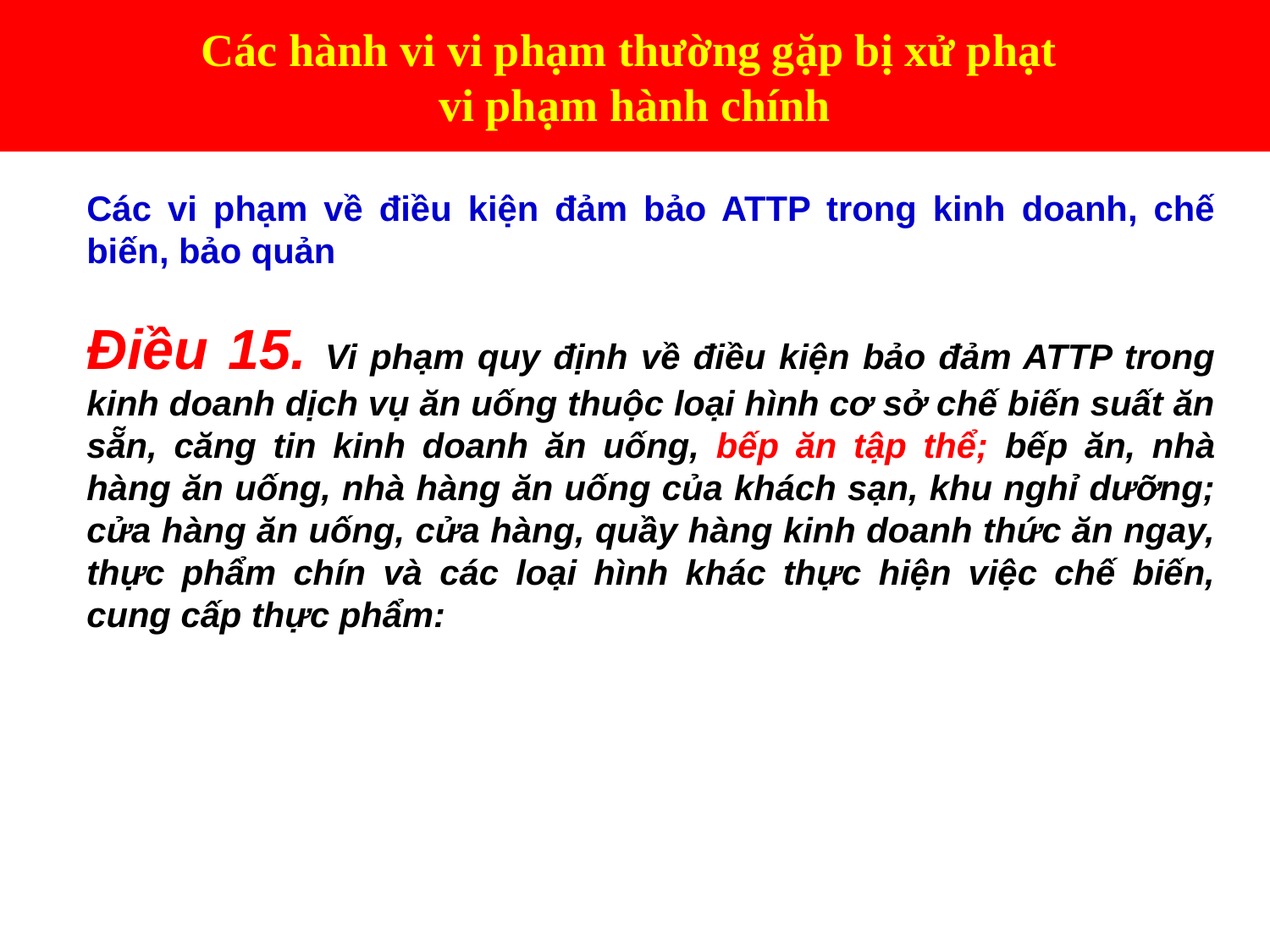

Các hành vi vi phạm thường gặp bị xử phạt
vi phạm hành chính
Các vi phạm về điều kiện đảm bảo ATTP trong kinh doanh, chế biến, bảo quản

Điều 15. Vi phạm quy định về điều kiện bảo đảm ATTP trong kinh doanh dịch vụ ăn uống thuộc loại hình cơ sở chế biến suất ăn sẵn, căng tin kinh doanh ăn uống, bếp ăn tập thể; bếp ăn, nhà hàng ăn uống, nhà hàng ăn uống của khách sạn, khu nghỉ dưỡng; cửa hàng ăn uống, cửa hàng, quầy hàng kinh doanh thức ăn ngay, thực phẩm chín và các loại hình khác thực hiện việc chế biến, cung cấp thực phẩm: